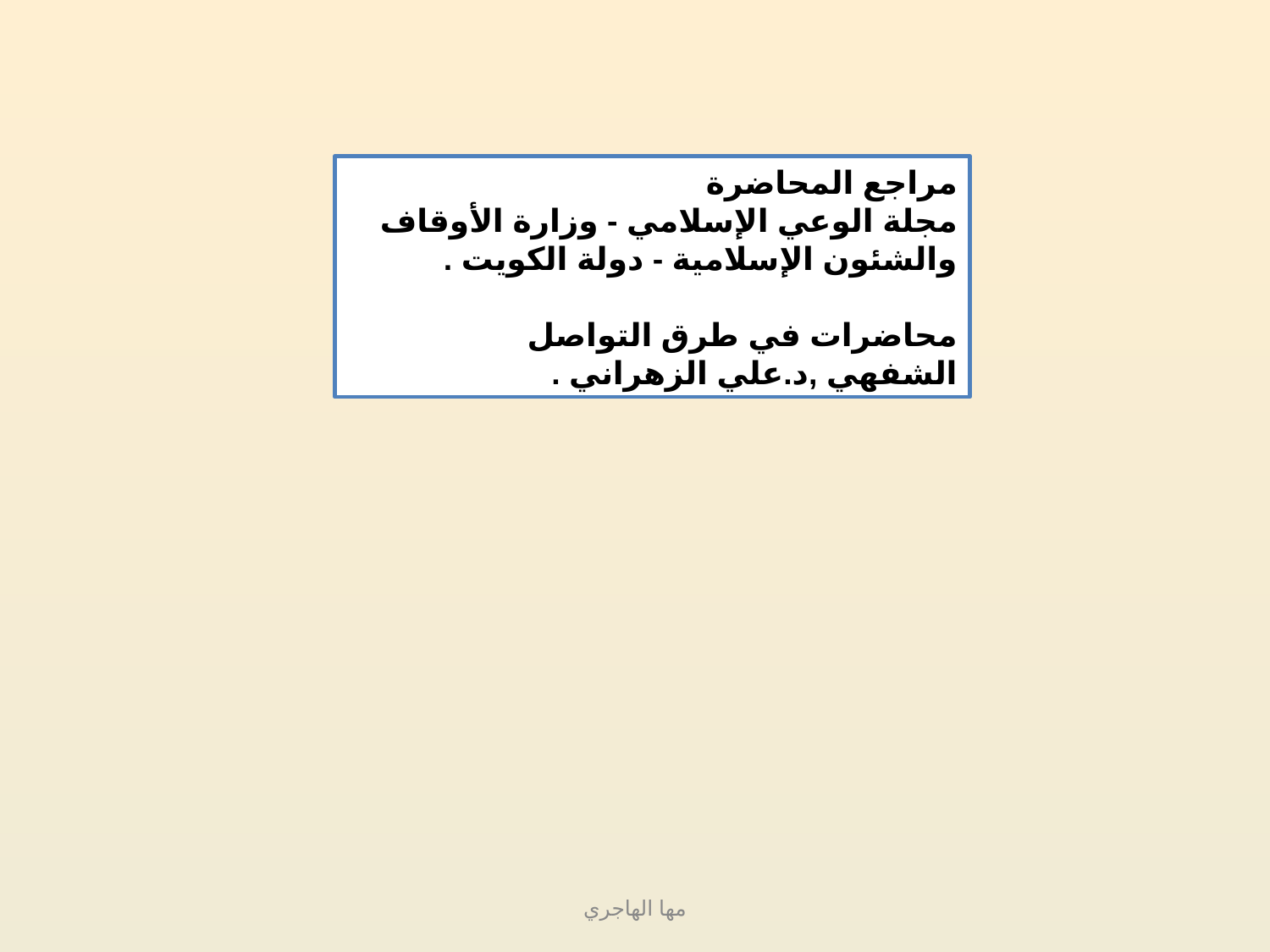

مراجع المحاضرة
مجلة الوعي الإسلامي - وزارة الأوقاف والشئون الإسلامية - دولة الكويت .

محاضرات في طرق التواصل الشفهي ,د.علي الزهراني .
مها الهاجري